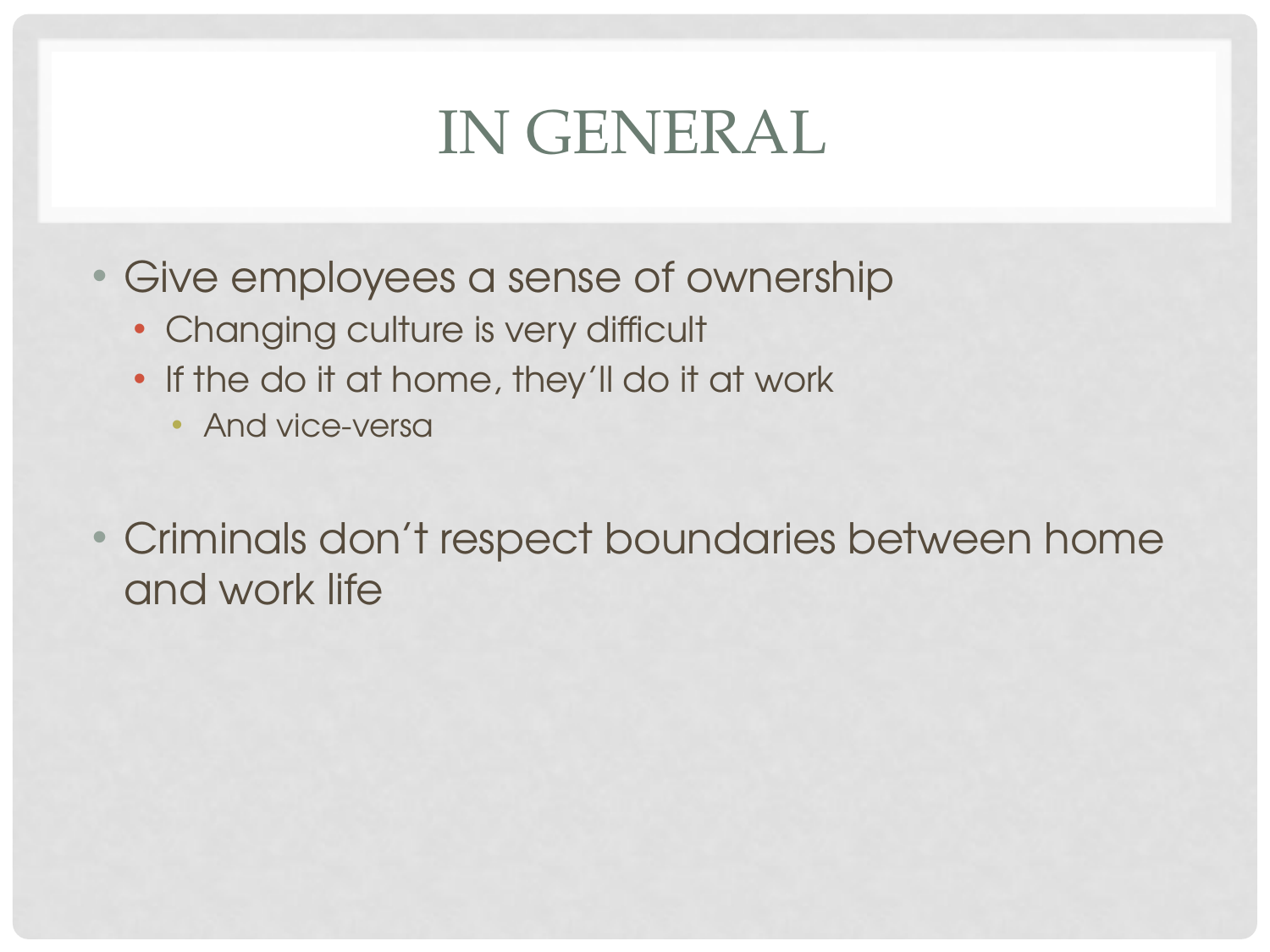

# In general
Give employees a sense of ownership
Changing culture is very difficult
If the do it at home, they’ll do it at work
And vice-versa

Criminals don’t respect boundaries between home and work life